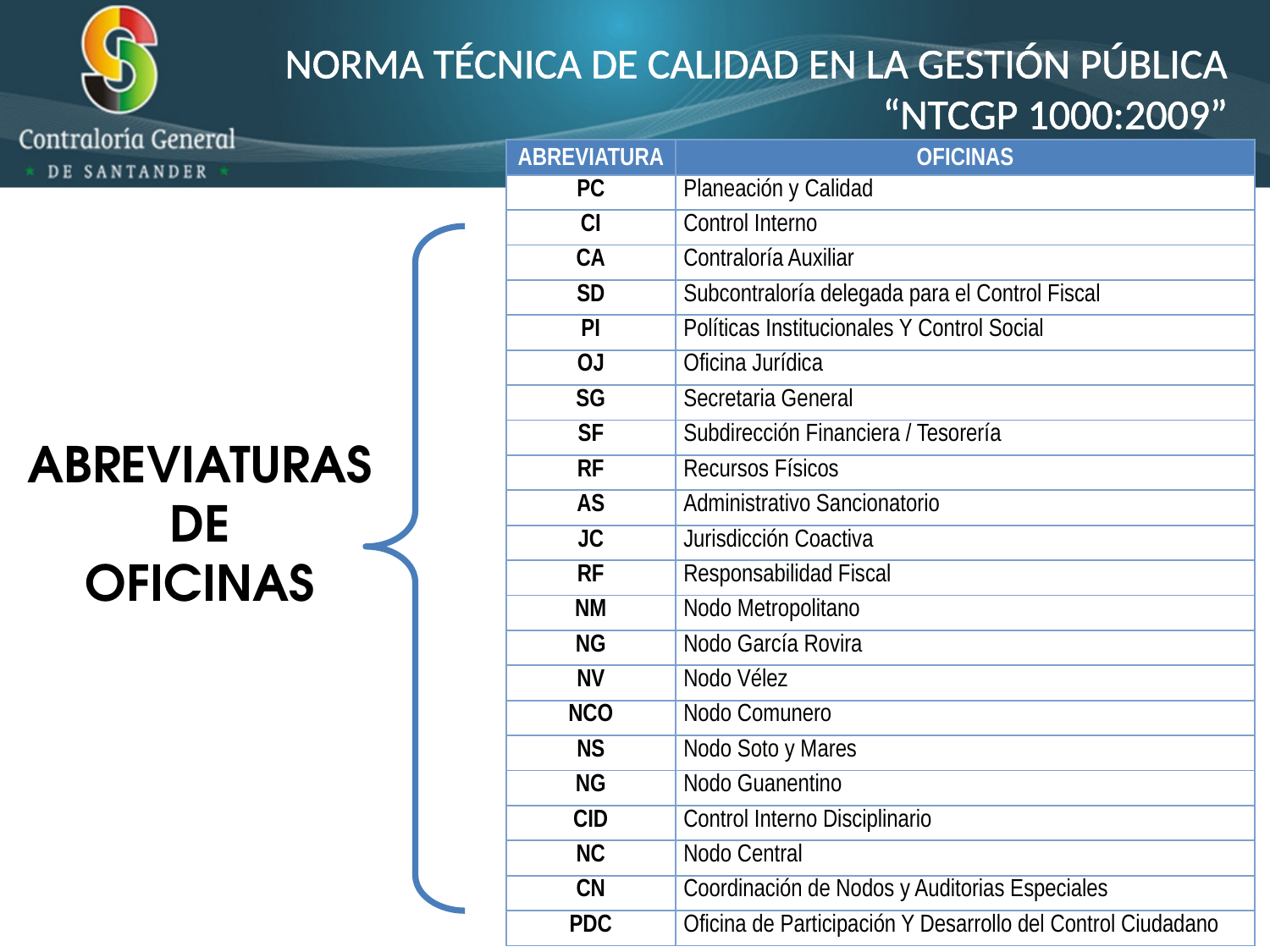

NORMA TÉCNICA DE CALIDAD EN LA GESTIÓN PÚBLICA
“NTCGP 1000:2009”
| ABREVIATURA | OFICINAS |
| --- | --- |
| PC | Planeación y Calidad |
| CI | Control Interno |
| CA | Contraloría Auxiliar |
| SD | Subcontraloría delegada para el Control Fiscal |
| PI | Políticas Institucionales Y Control Social |
| OJ | Oficina Jurídica |
| SG | Secretaria General |
| SF | Subdirección Financiera / Tesorería |
| RF | Recursos Físicos |
| AS | Administrativo Sancionatorio |
| JC | Jurisdicción Coactiva |
| RF | Responsabilidad Fiscal |
| NM | Nodo Metropolitano |
| NG | Nodo García Rovira |
| NV | Nodo Vélez |
| NCO | Nodo Comunero |
| NS | Nodo Soto y Mares |
| NG | Nodo Guanentino |
| CID | Control Interno Disciplinario |
| NC | Nodo Central |
| CN | Coordinación de Nodos y Auditorias Especiales |
| PDC | Oficina de Participación Y Desarrollo del Control Ciudadano |

ABREVIATURAS DE
OFICINAS